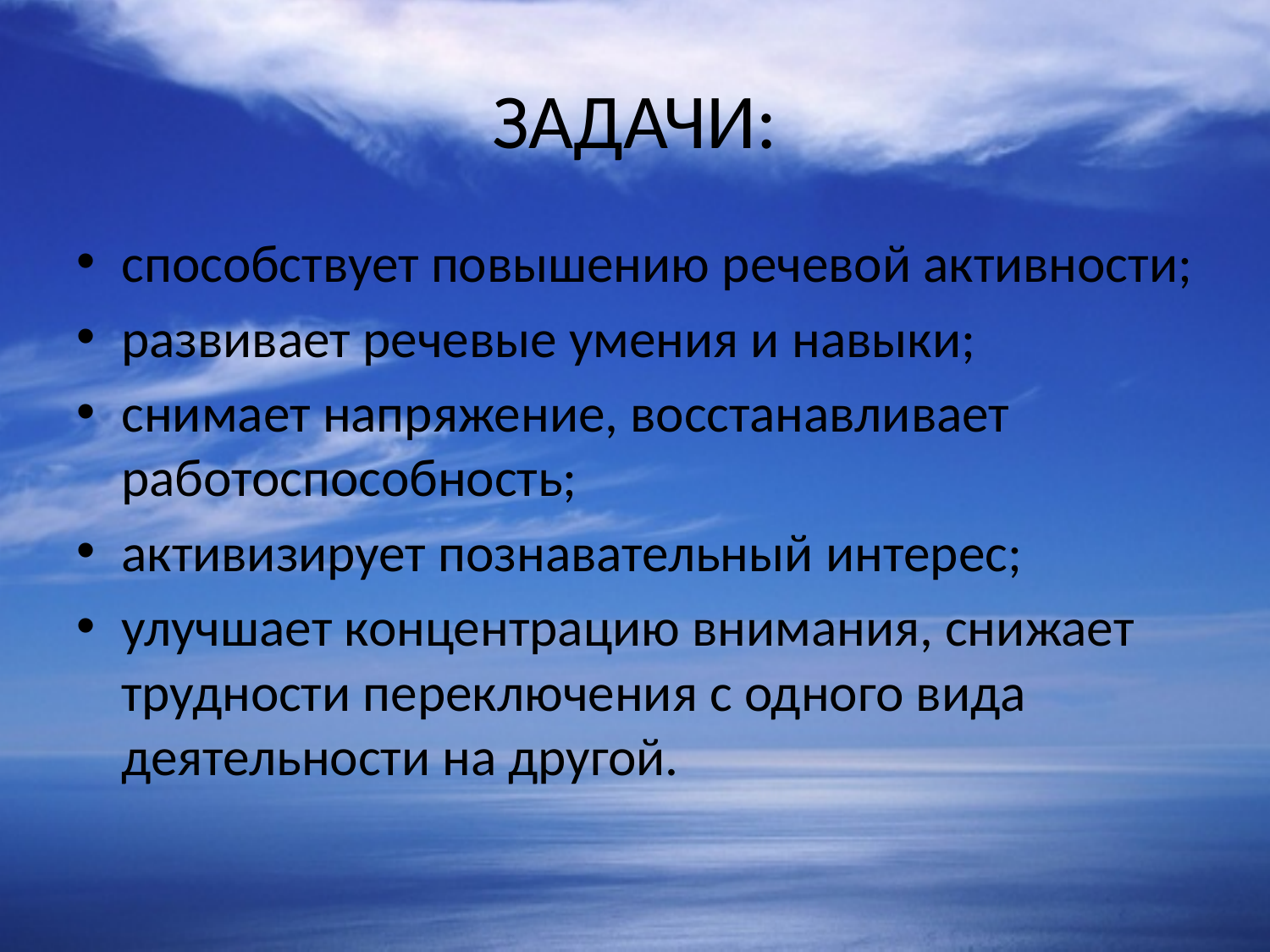

# ЗАДАЧИ:
способствует повышению речевой активности;
развивает речевые умения и навыки;
снимает напряжение, восстанавливает работоспособность;
активизирует познавательный интерес;
улучшает концентрацию внимания, снижает трудности переключения с одного вида деятельности на другой.